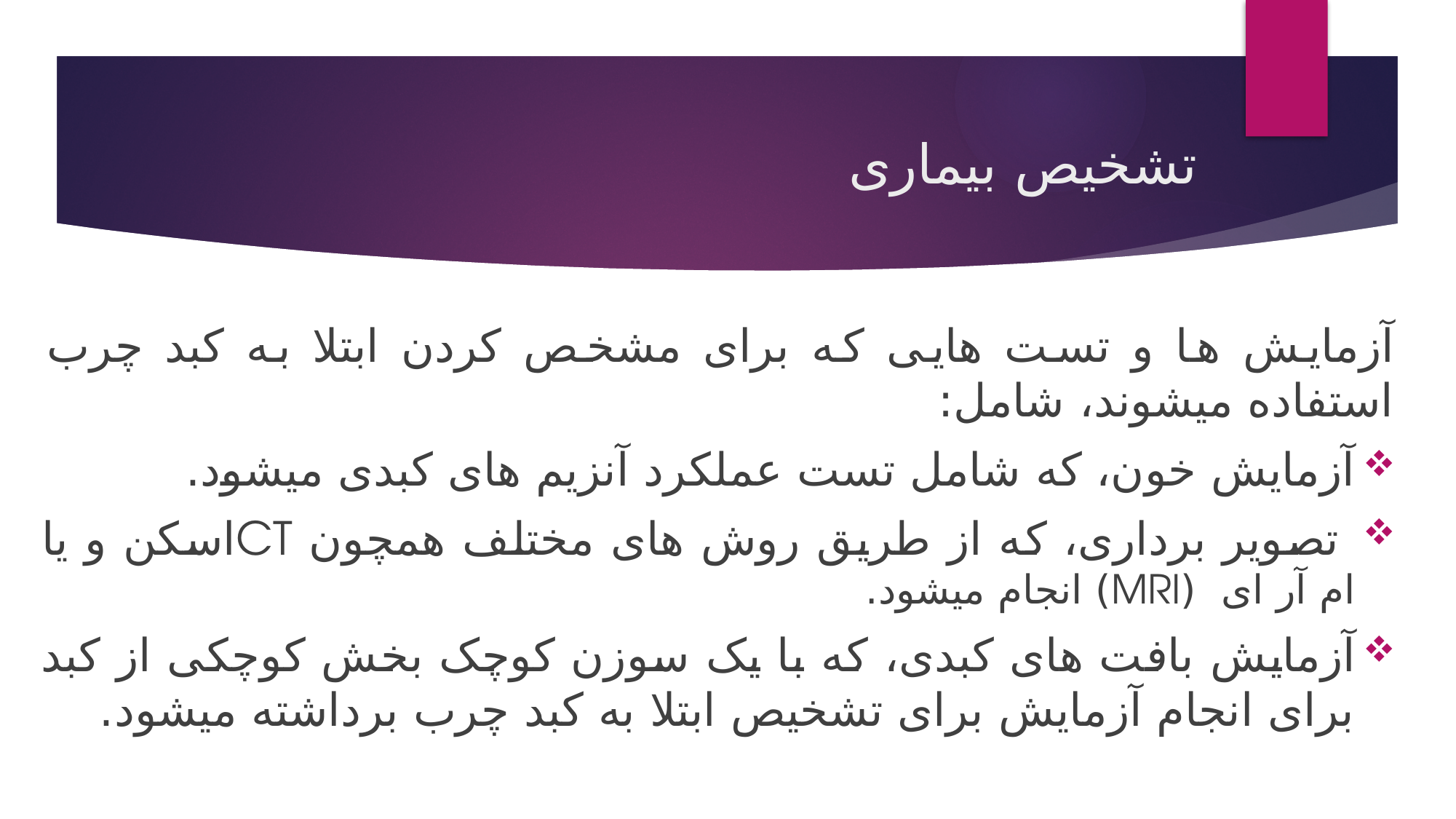

# تشخیص بیماری
آزمایش ها و تست هایی که برای مشخص کردن ابتلا به کبد چرب استفاده میشوند، شامل:
آزمایش خون، که شامل تست عملکرد آنزیم های کبدی میشود.
 تصویر برداری، که از طریق روش های مختلف همچون CTاسکن و یا ام آر ای  (MRI) انجام میشود.
آزمایش بافت های کبدی، که با یک سوزن کوچک بخش کوچکی از کبد برای انجام آزمایش برای تشخیص ابتلا به کبد چرب برداشته میشود.